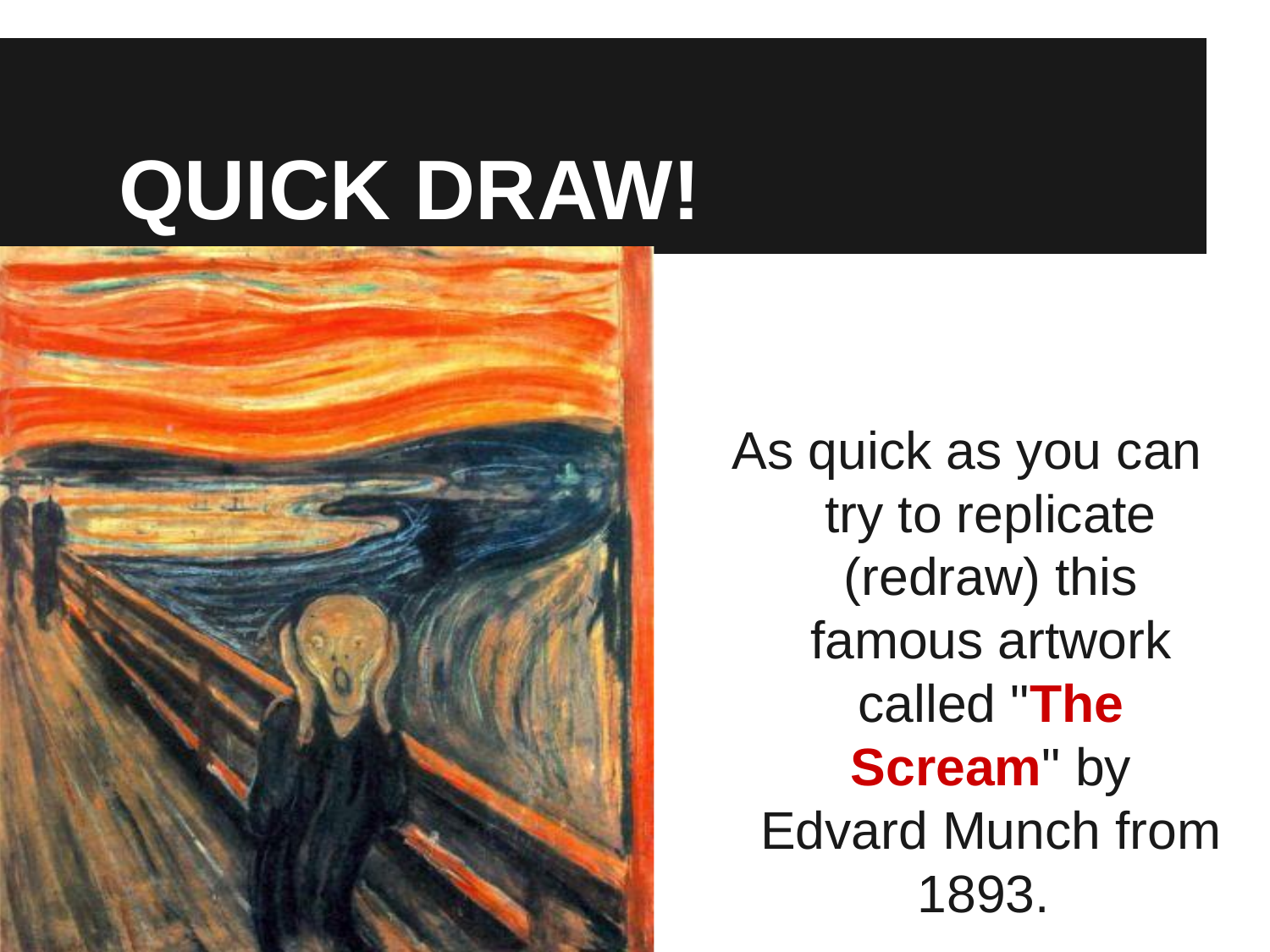

# QUICK DRAW!

As quick as you can try to replicate (redraw) this famous artwork called "The Scream" by Edvard Munch from 1893.